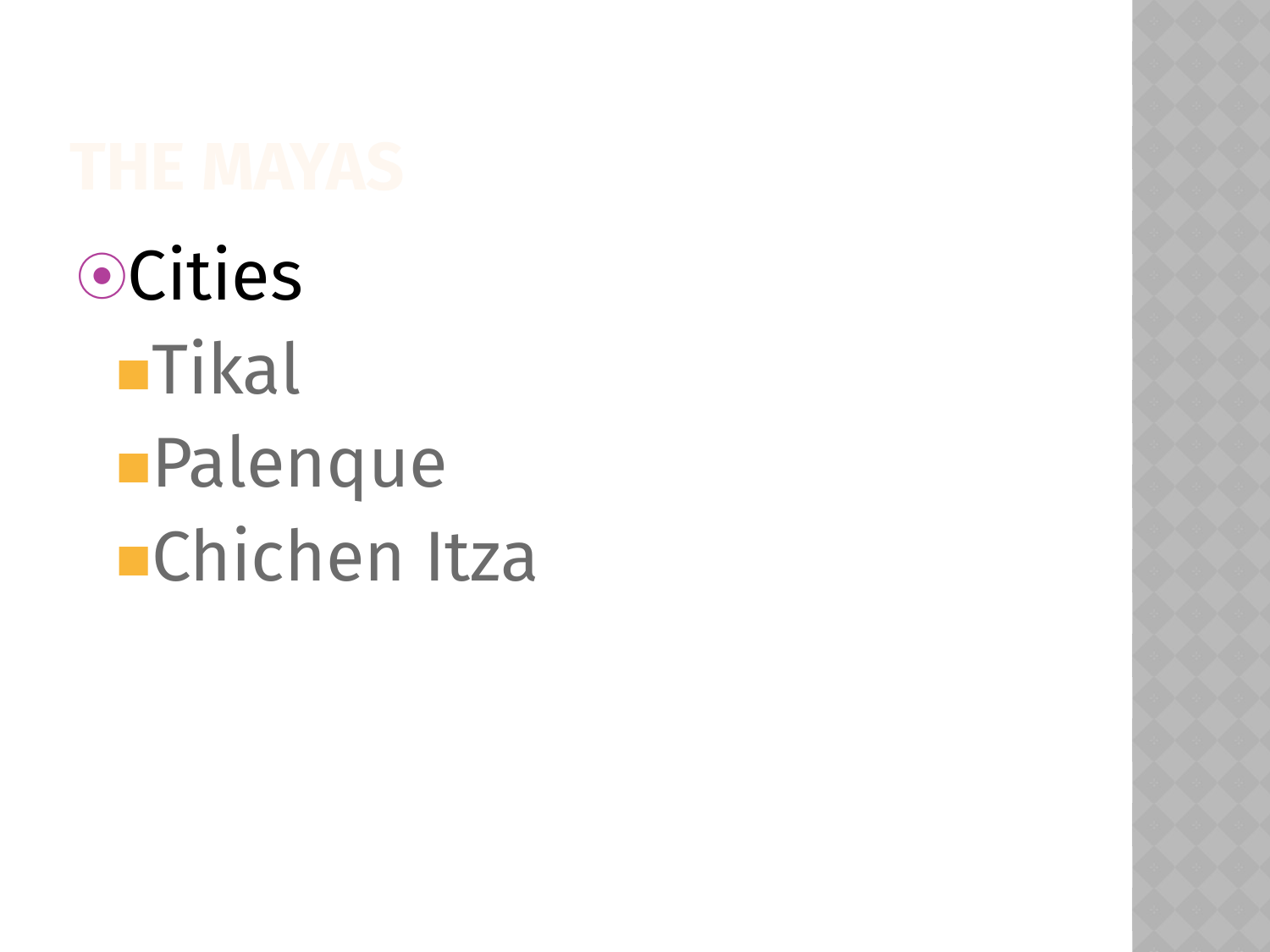

# THE MAYAS
Cities
Tikal
Palenque
Chichen Itza